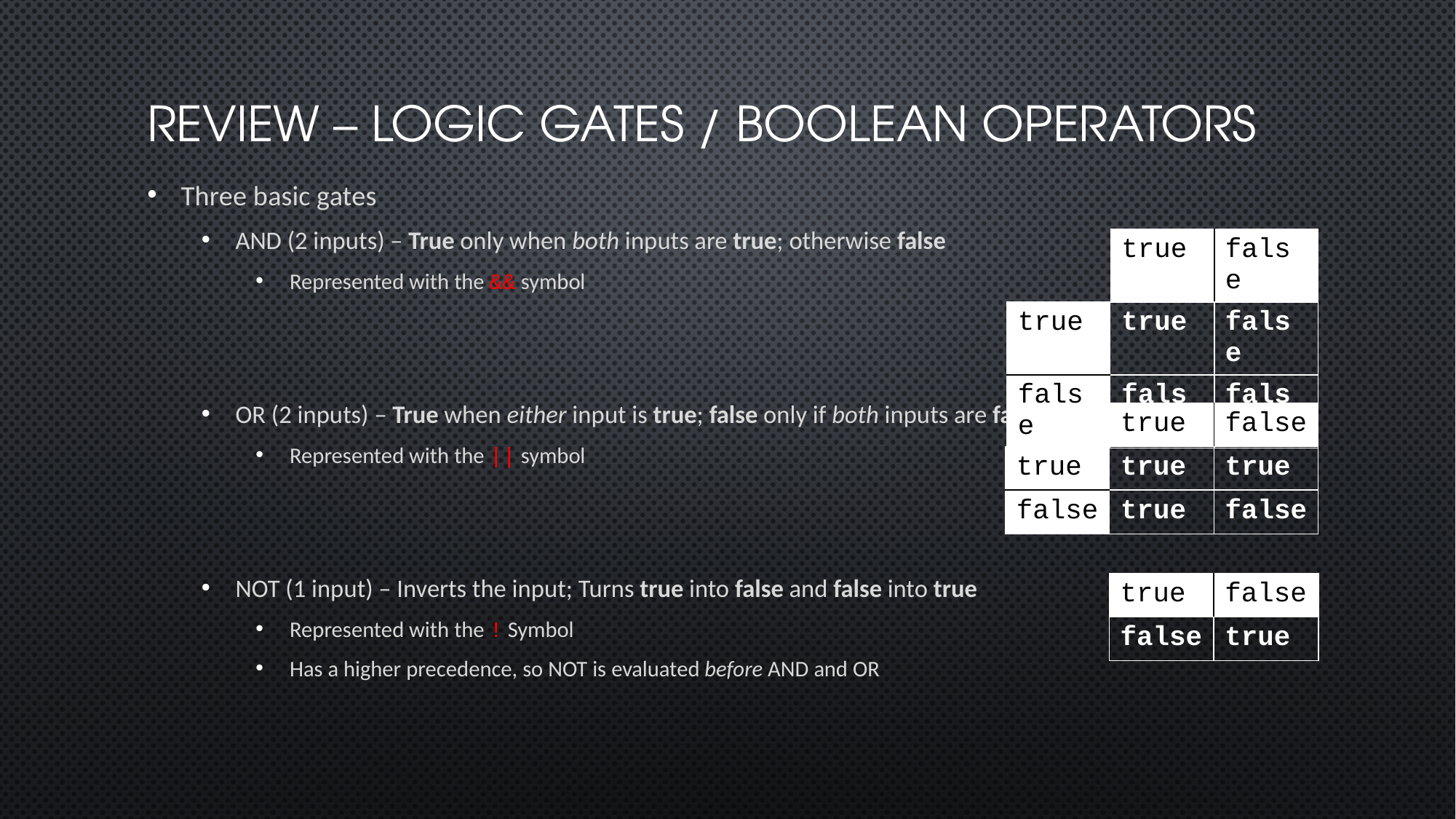

# Review – Logic Gates / Boolean Operators
Three basic gates
AND (2 inputs) – True only when both inputs are true; otherwise false
Represented with the && symbol

OR (2 inputs) – True when either input is true; false only if both inputs are false
Represented with the || symbol

NOT (1 input) – Inverts the input; Turns true into false and false into true
Represented with the ! Symbol
Has a higher precedence, so NOT is evaluated before AND and OR
|  | true | false |
| --- | --- | --- |
| true | true | false |
| false | false | false |
|  | true | false |
| --- | --- | --- |
| true | true | true |
| false | true | false |
| true | false |
| --- | --- |
| false | true |